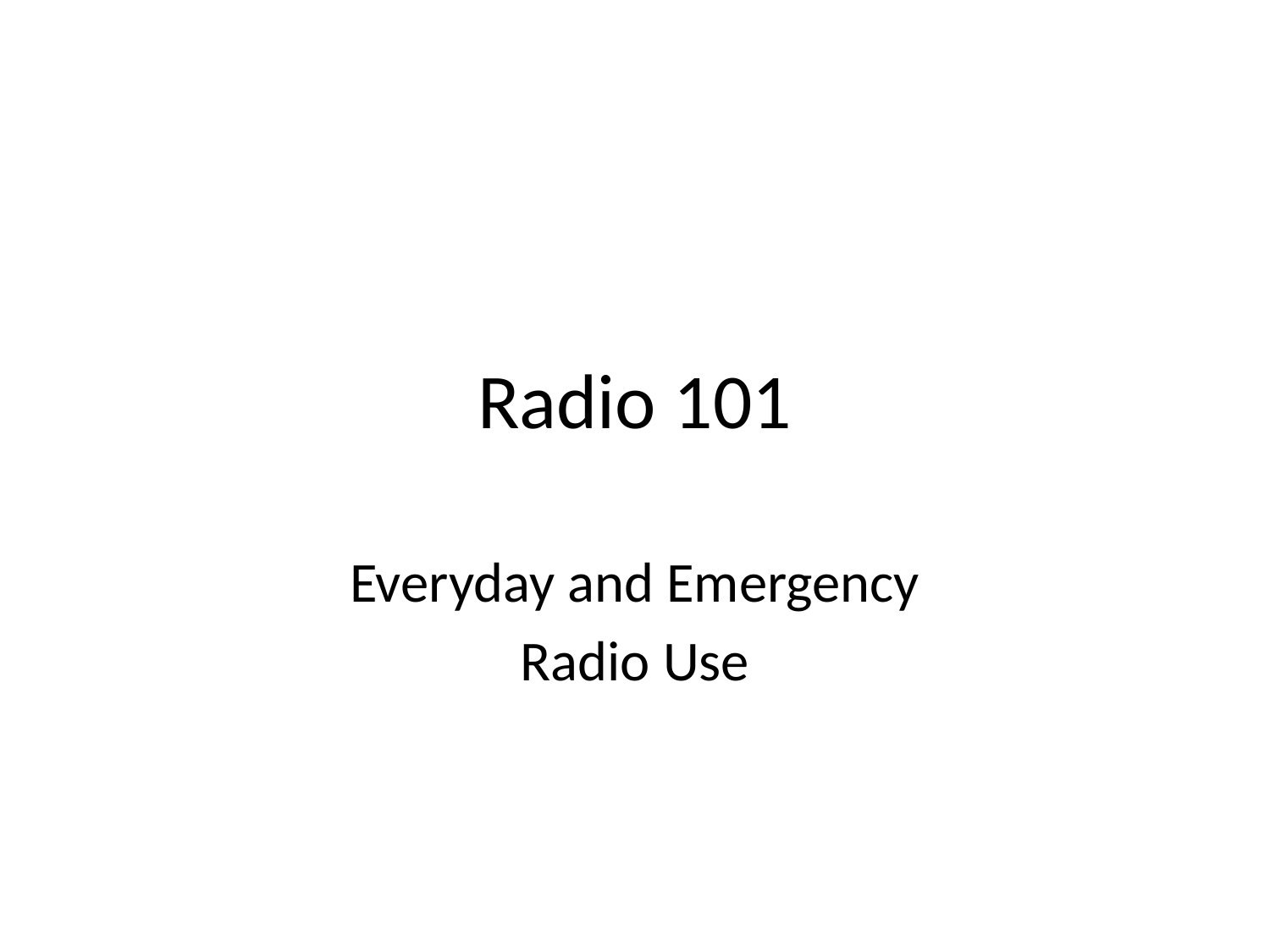

# Radio 101
Everyday and Emergency
Radio Use